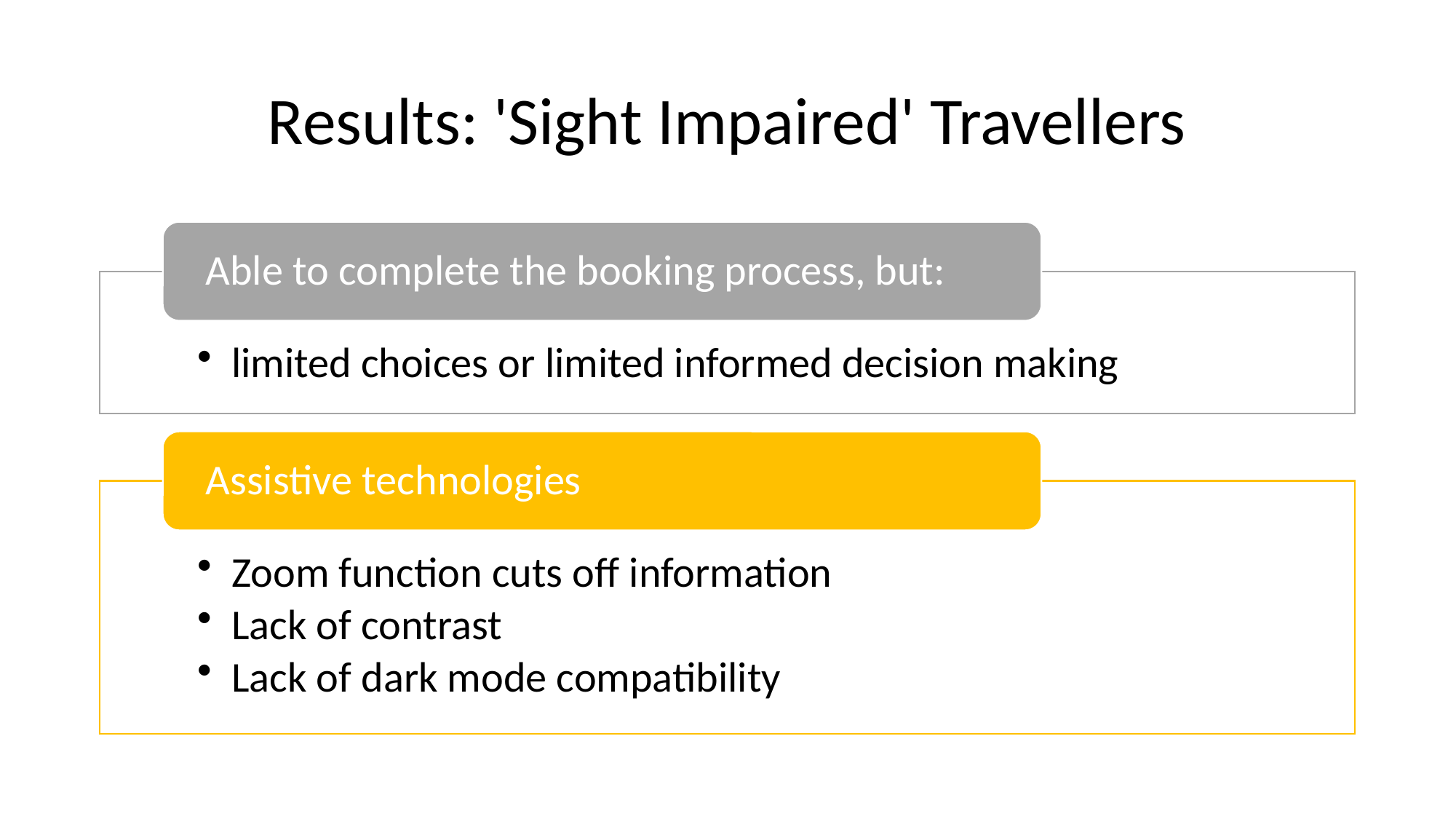

# Results: 'Sight Impaired' Travellers
limited choices or limited informed decision making
Able to complete the booking process, but:
Zoom function cuts off information
Lack of contrast
Lack of dark mode compatibility
Assistive technologies